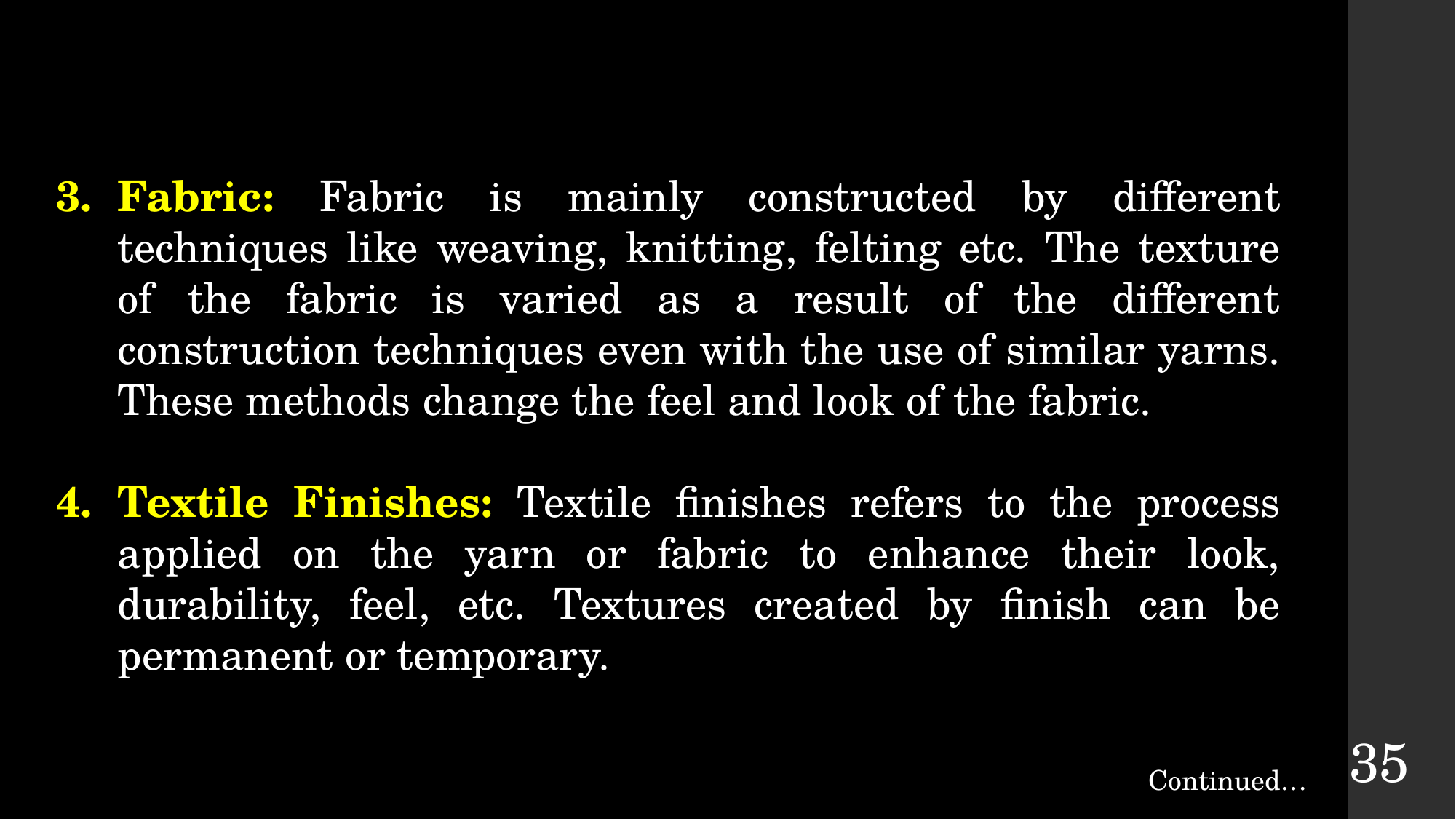

Fabric: Fabric is mainly constructed by different techniques like weaving, knitting, felting etc. The texture of the fabric is varied as a result of the different construction techniques even with the use of similar yarns. These methods change the feel and look of the fabric.

Textile Finishes: Textile finishes refers to the process applied on the yarn or fabric to enhance their look, durability, feel, etc. Textures created by finish can be permanent or temporary.
35
Continued…